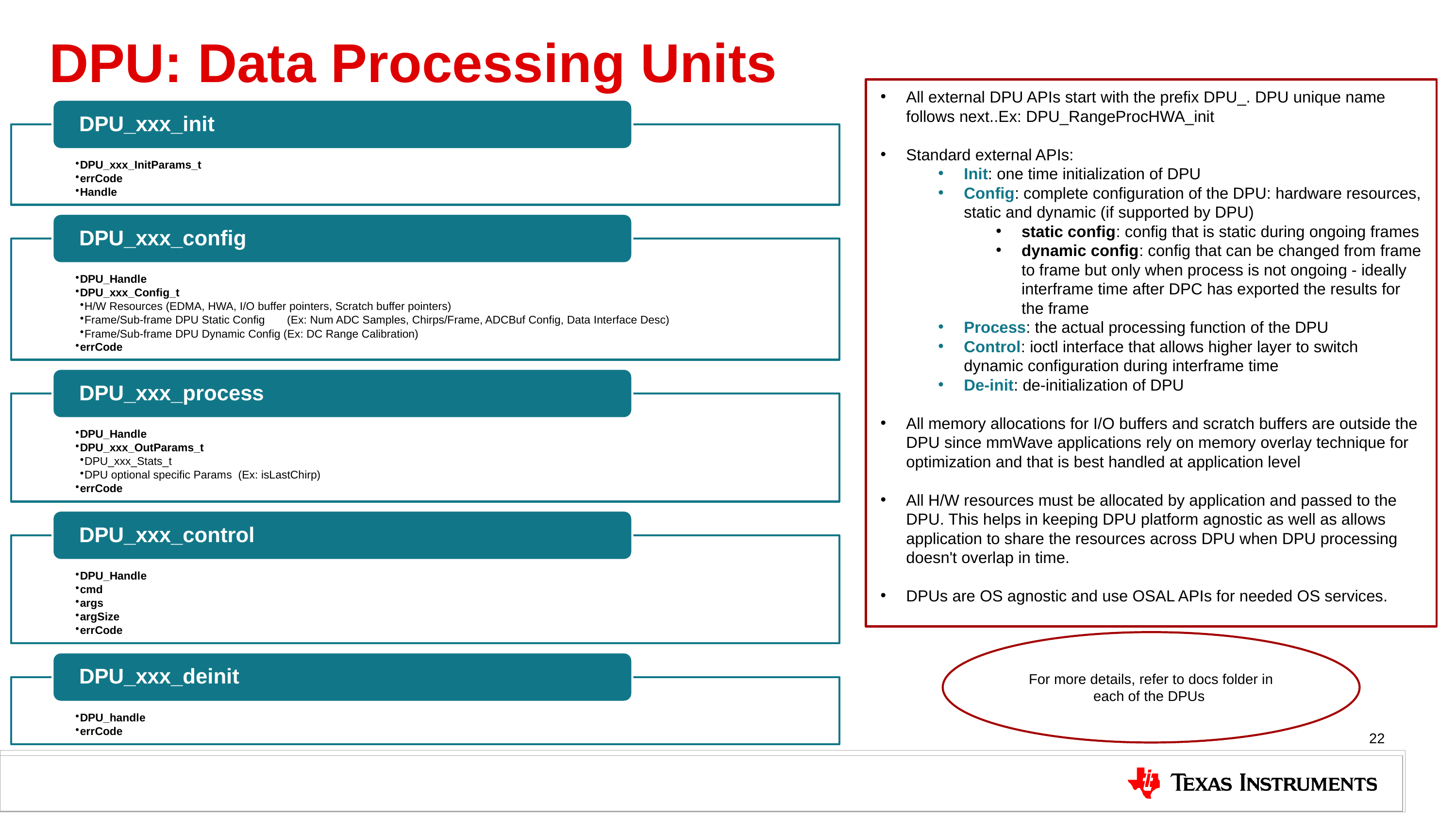

# DPU: Data Processing Units
All external DPU APIs start with the prefix DPU_. DPU unique name follows next..Ex: DPU_RangeProcHWA_init

Standard external APIs:
Init: one time initialization of DPU
Config: complete configuration of the DPU: hardware resources, static and dynamic (if supported by DPU)
static config: config that is static during ongoing frames
dynamic config: config that can be changed from frame to frame but only when process is not ongoing - ideally interframe time after DPC has exported the results for the frame
Process: the actual processing function of the DPU
Control: ioctl interface that allows higher layer to switch dynamic configuration during interframe time
De-init: de-initialization of DPU

All memory allocations for I/O buffers and scratch buffers are outside the DPU since mmWave applications rely on memory overlay technique for optimization and that is best handled at application level

All H/W resources must be allocated by application and passed to the DPU. This helps in keeping DPU platform agnostic as well as allows application to share the resources across DPU when DPU processing doesn't overlap in time.

DPUs are OS agnostic and use OSAL APIs for needed OS services.

DPU_xxx_InitParams_t
errCode
Handle
DPU_xxx_init
DPU_Handle
DPU_xxx_Config_t
H/W Resources (EDMA, HWA, I/O buffer pointers, Scratch buffer pointers)
Frame/Sub-frame DPU Static Config       (Ex: Num ADC Samples, Chirps/Frame, ADCBuf Config, Data Interface Desc)
Frame/Sub-frame DPU Dynamic Config (Ex: DC Range Calibration)
errCode
DPU_xxx_config
DPU_Handle
DPU_xxx_OutParams_t
DPU_xxx_Stats_t
DPU optional specific Params  (Ex: isLastChirp)
errCode
DPU_xxx_process
DPU_Handle
cmd
args
argSize
errCode
DPU_xxx_control
DPU_handle
errCode
DPU_xxx_deinit
For more details, refer to docs folder in each of the DPUs
22